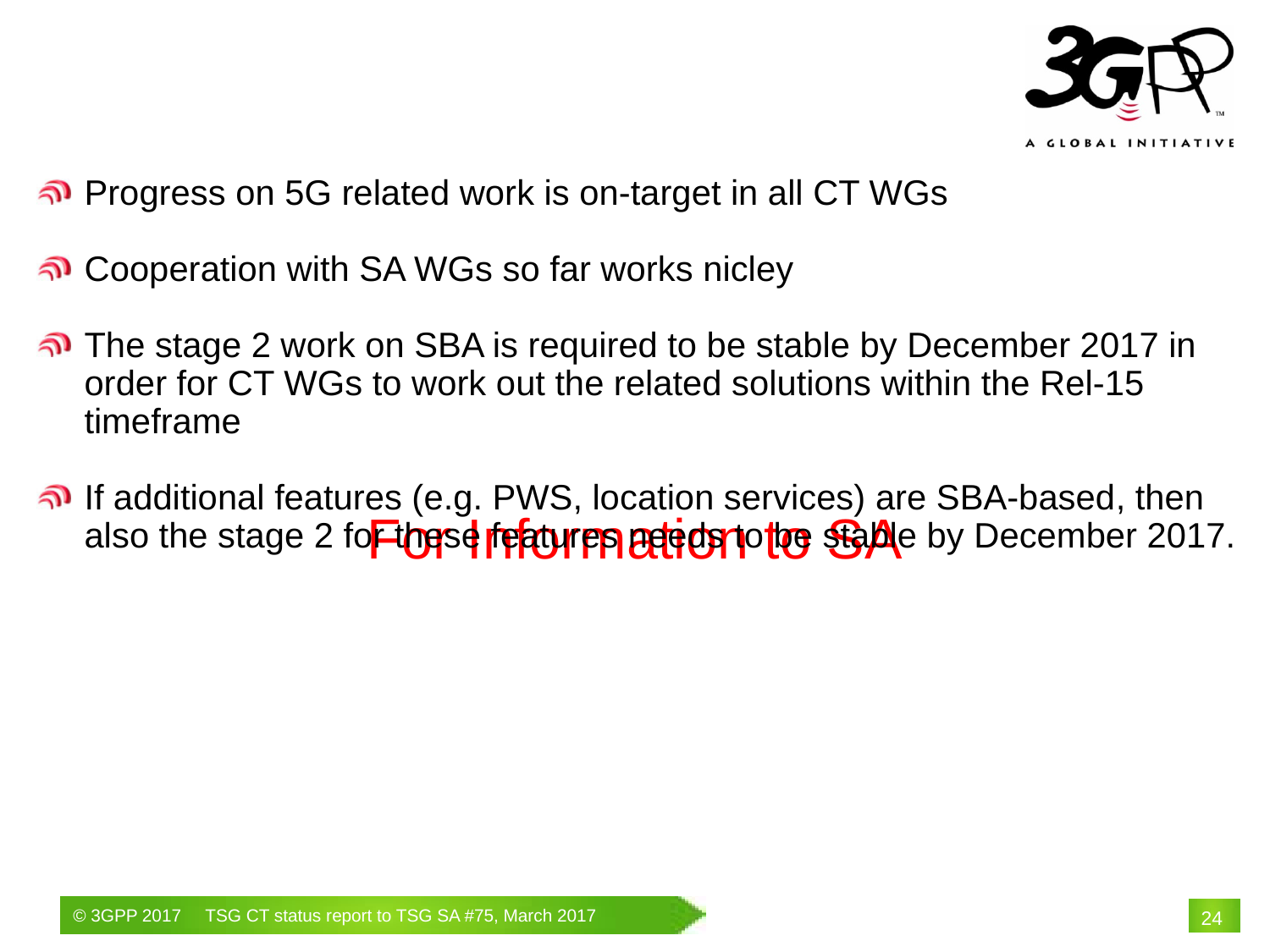

# For Information to SA
Progress on 5G related work is on-target in all CT WGs

Cooperation with SA WGs so far works nicley

The stage 2 work on SBA is required to be stable by December 2017 in order for CT WGs to work out the related solutions within the Rel-15 timeframe

If additional features (e.g. PWS, location services) are SBA-based, then also the stage 2 for these features needs to be stable by December 2017.

24